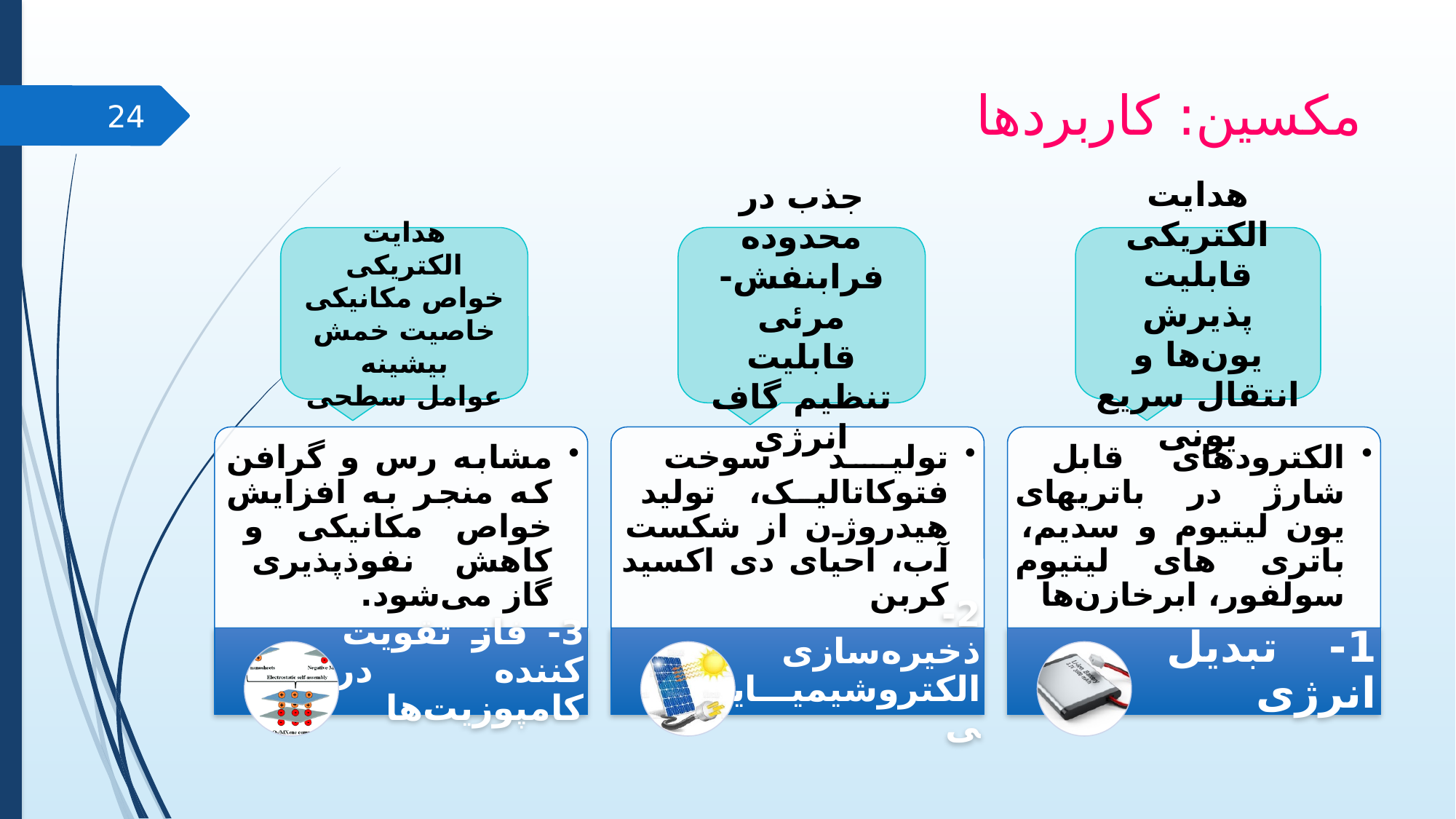

# مکسین: کاربردها
24
هدایت الکتریکی
قابلیت پذیرش یون‌ها و انتقال سریع یونی
هدایت الکتریکی
خواص مکانیکی
خاصیت خمش بیشینه
عوامل سطحی
جذب در محدوده فرابنفش-مرئی
قابلیت تنظیم گاف انرژی
الکترودهای قابل شارژ در باتریهای یون لیتیوم و سدیم، باتری های لیتیوم سولفور، ابرخازن‌ها
1- تبدیل انرژی
تولید سوخت فتوکاتالیک، تولید هیدروژن از شکست آب، احیای دی اکسید کربن
2- ذخیره‌‌سازی الکتروشیمیایی
مشابه رس و گرافن که منجر به افزایش خواص مکانیکی و کاهش نفوذپذیری گاز می‌شود.
3- فاز تقویت کننده در کامپوزیت‌ها